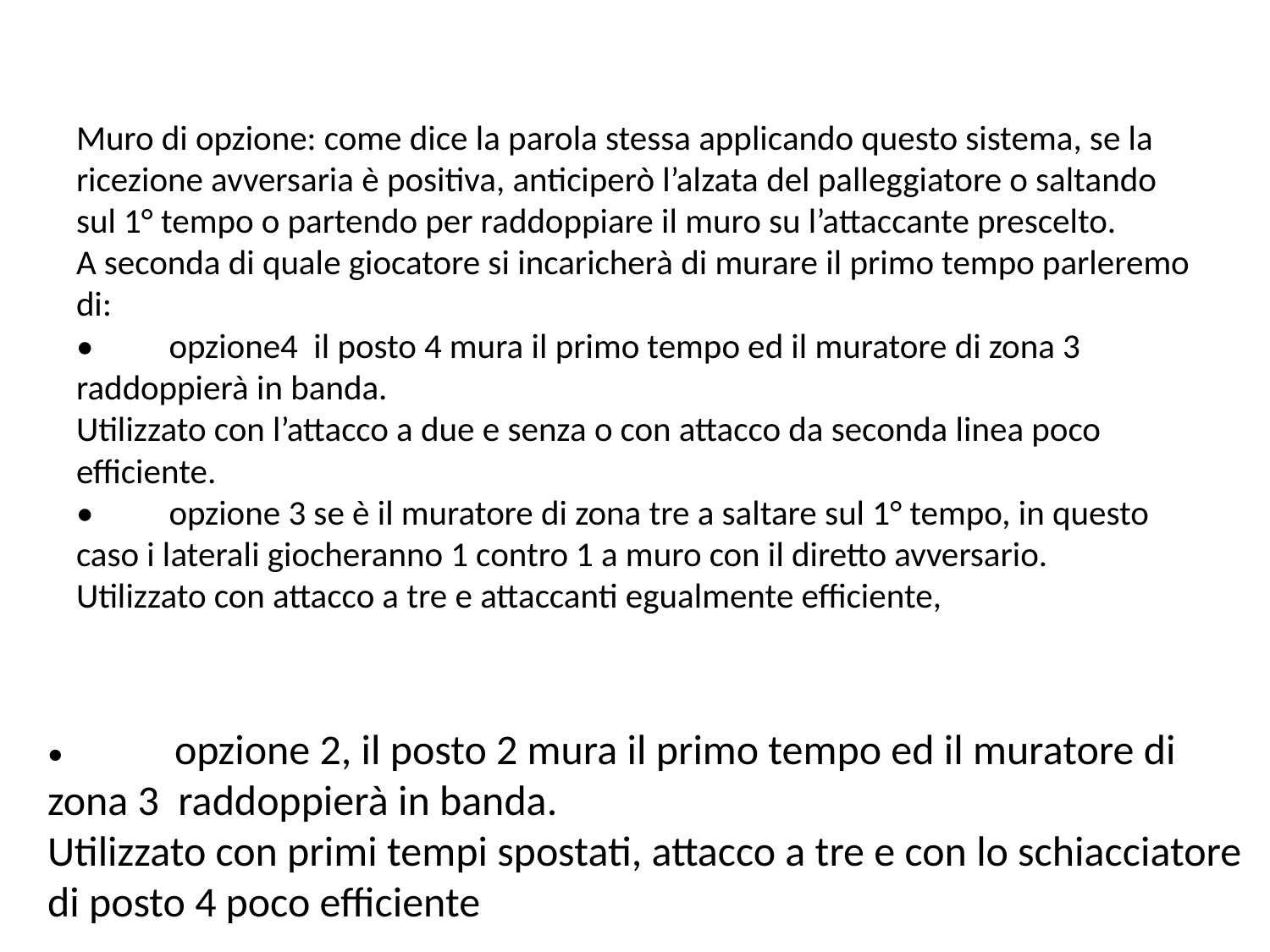

# Muro di opzione: come dice la parola stessa applicando questo sistema, se la ricezione avversaria è positiva, anticiperò l’alzata del palleggiatore o saltando sul 1° tempo o partendo per raddoppiare il muro su l’attaccante prescelto. A seconda di quale giocatore si incaricherà di murare il primo tempo parleremo di: •	opzione4  il posto 4 mura il primo tempo ed il muratore di zona 3  raddoppierà in banda. Utilizzato con l’attacco a due e senza o con attacco da seconda linea poco efficiente. •	opzione 3 se è il muratore di zona tre a saltare sul 1° tempo, in questo caso i laterali giocheranno 1 contro 1 a muro con il diretto avversario. Utilizzato con attacco a tre e attaccanti egualmente efficiente,
•	opzione 2, il posto 2 mura il primo tempo ed il muratore di zona 3  raddoppierà in banda.
Utilizzato con primi tempi spostati, attacco a tre e con lo schiacciatore di posto 4 poco efficiente